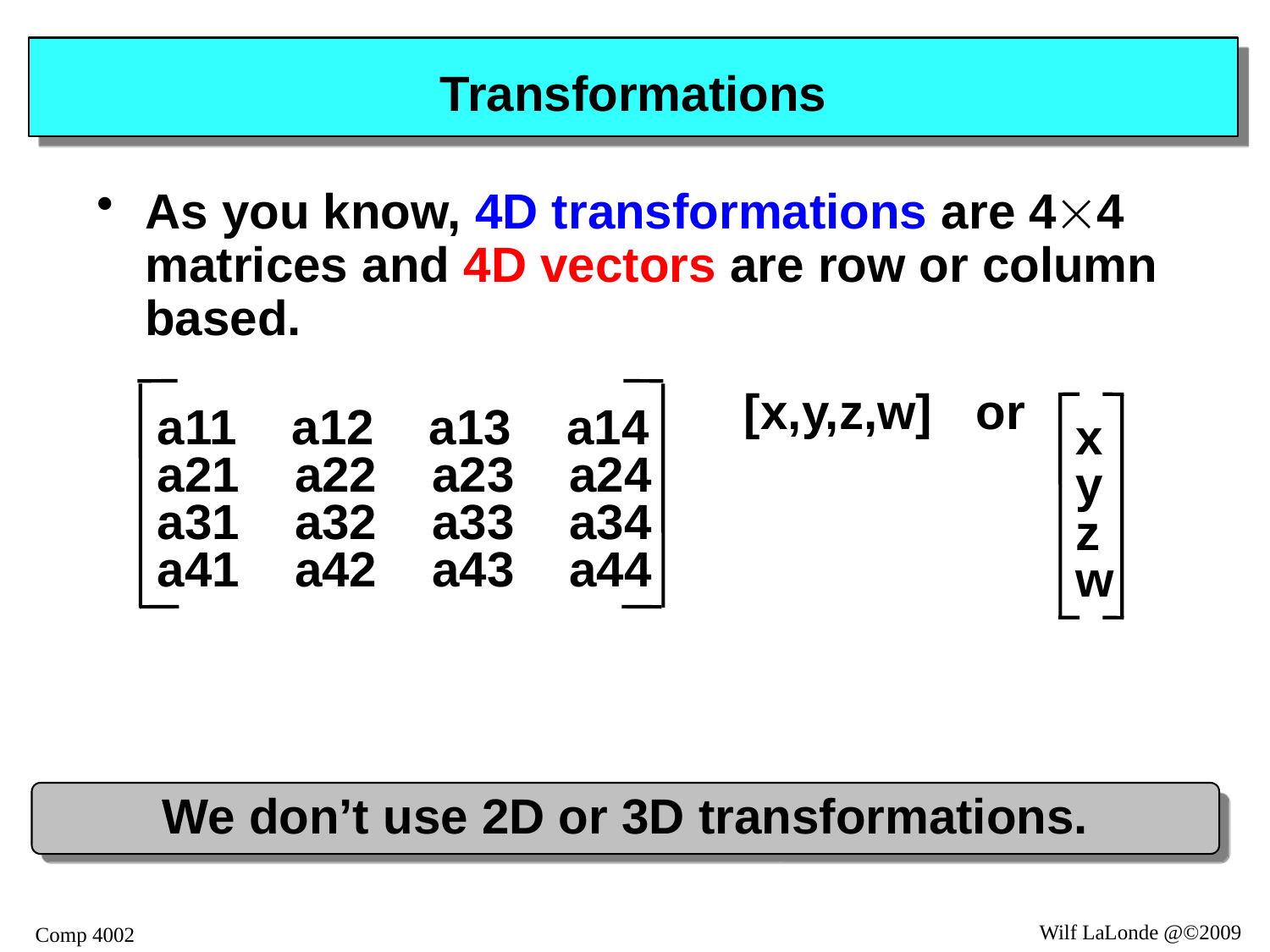

# Transformations
As you know, 4D transformations are 4×4 matrices and 4D vectors are row or column based.

a11    a12    a13    a14
a21    a22    a23    a24
a31    a32    a33    a34
a41    a42    a43    a44
[x,y,z,w]
or

x
y
z
w
We don’t use 2D or 3D transformations.